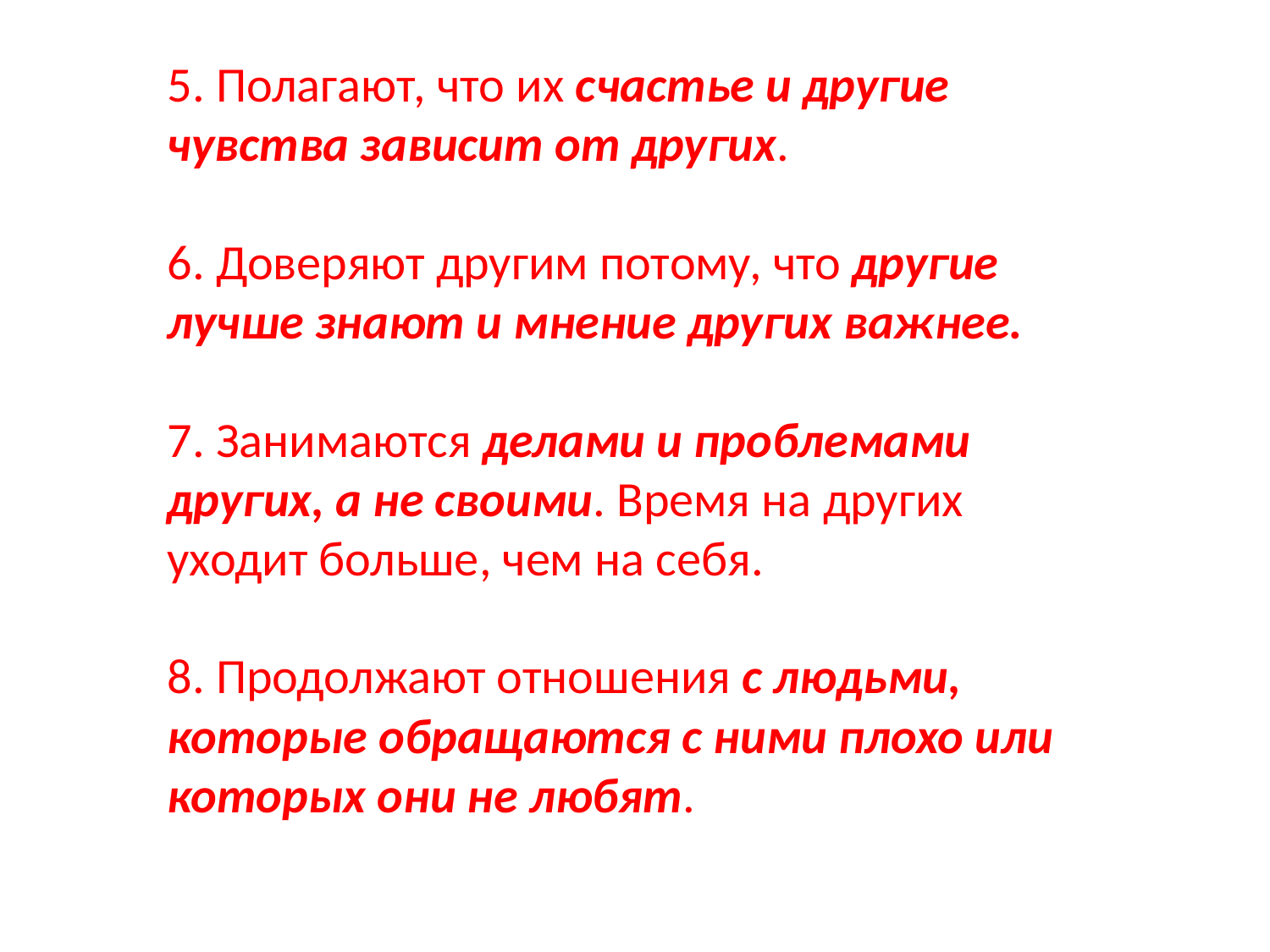

5. Полагают, что их счастье и другие чувства зависит от других.

6. Доверяют другим потому, что другие лучше знают и мнение других важнее.

7. Занимаются делами и проблемами других, а не своими. Время на других уходит больше, чем на себя.

8. Продолжают отношения с людьми, которые обращаются с ними плохо или которых они не любят.